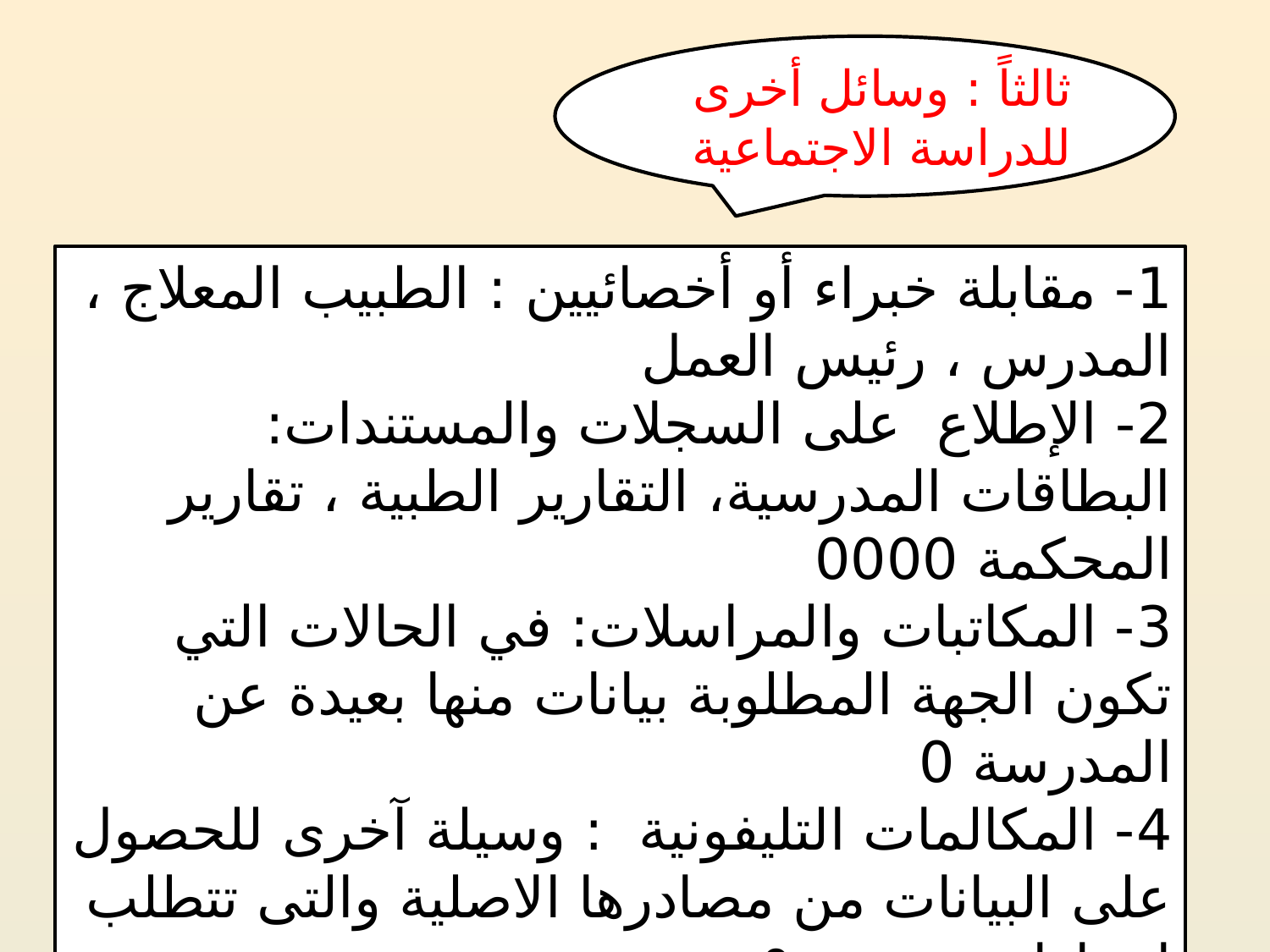

ثالثاً : وسائل أخرى للدراسة الاجتماعية
1- مقابلة خبراء أو أخصائيين : الطبيب المعلاج ، المدرس ، رئيس العمل
2- الإطلاع  على السجلات والمستندات: البطاقات المدرسية، التقارير الطبية ، تقارير المحكمة 0000
3- المكاتبات والمراسلات: في الحالات التي تكون الجهة المطلوبة بيانات منها بعيدة عن المدرسة 0
4- المكالمات التليفونية  : وسيلة آخرى للحصول على البيانات من مصادرها الاصلية والتى تتطلب اجراءات سريعة 0